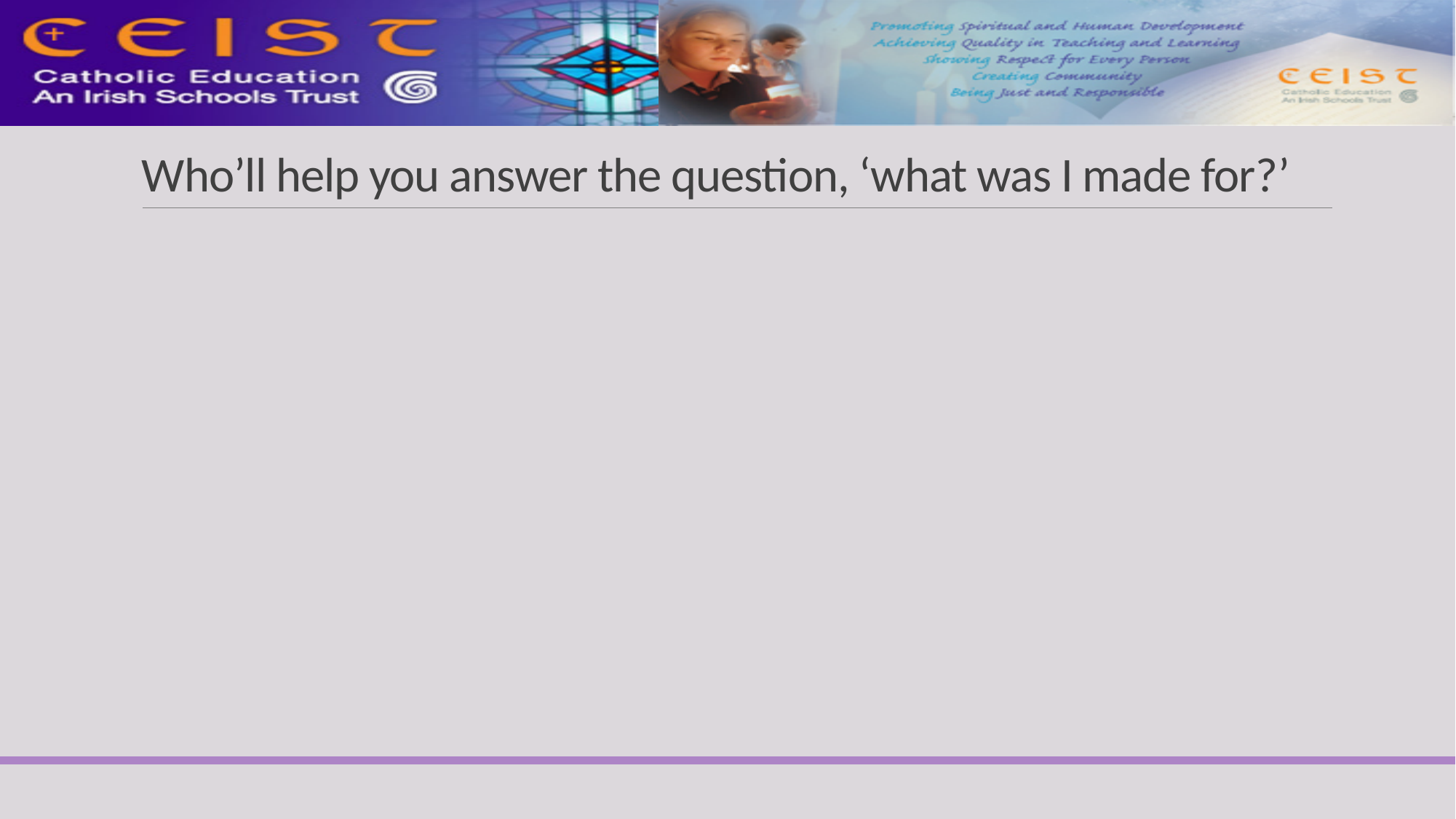

# Who’ll help you answer the question, ‘what was I made for?’